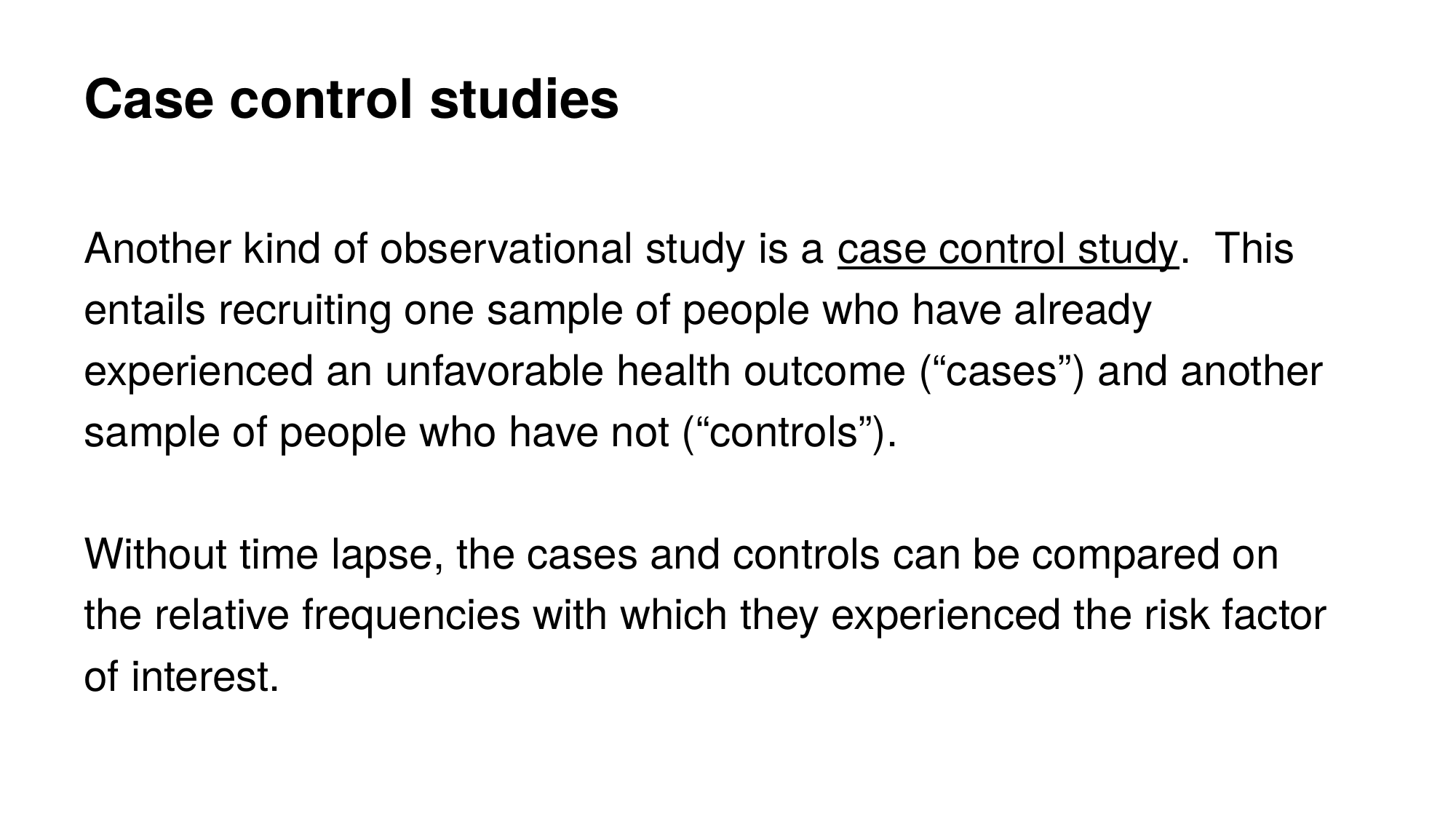

# Case control studies
Another kind of observational study is a case control study.  This entails recruiting one sample of people who have already experienced an unfavorable health outcome (“cases”) and another sample of people who have not (“controls”).

Without time lapse, the cases and controls can be compared on the relative frequencies with which they experienced the risk factor of interest.